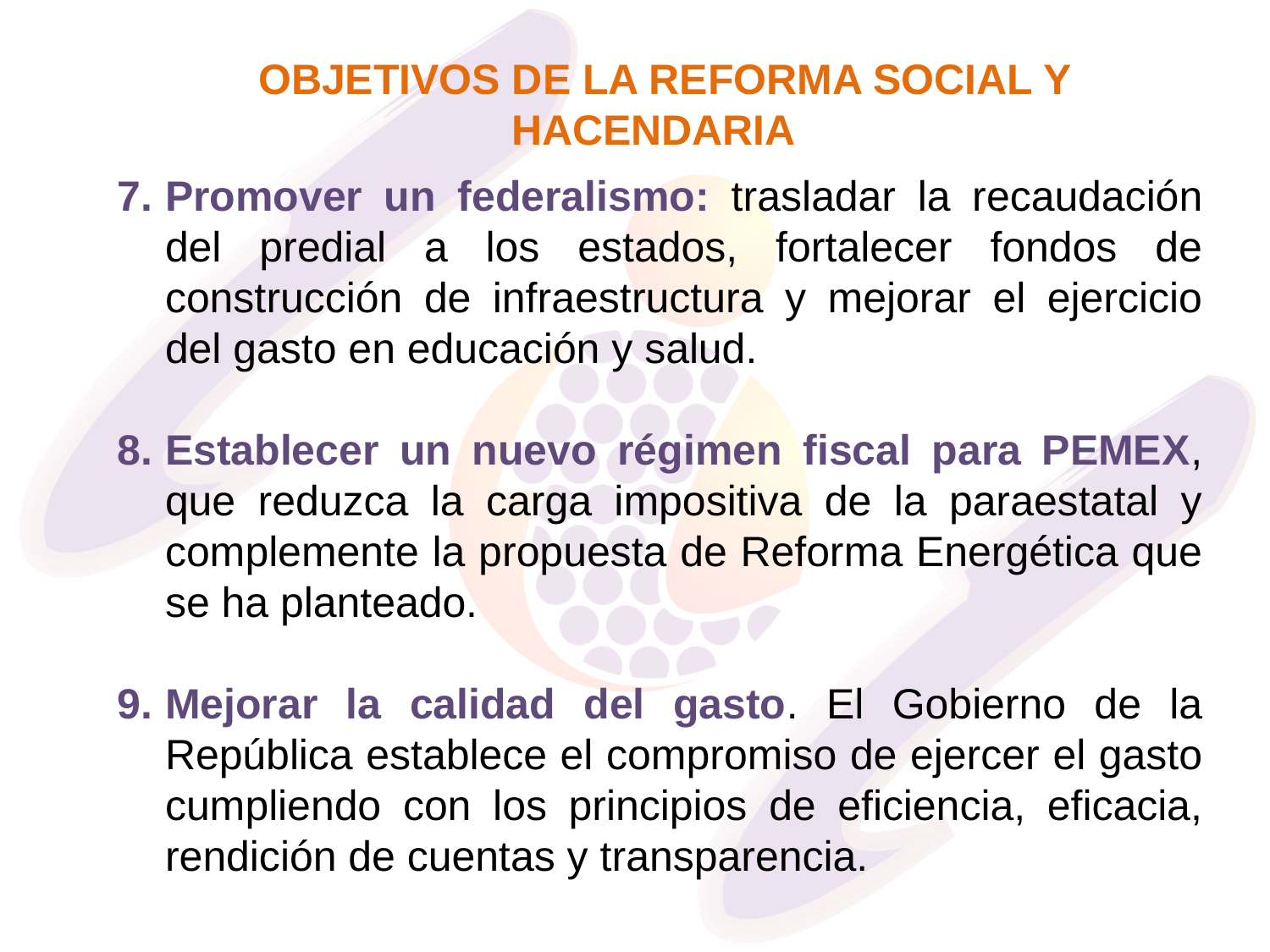

OBJETIVOS DE LA REFORMA SOCIAL Y HACENDARIA
Promover un federalismo: trasladar la recaudación del predial a los estados, fortalecer fondos de construcción de infraestructura y mejorar el ejercicio del gasto en educación y salud.

Establecer un nuevo régimen fiscal para PEMEX, que reduzca la carga impositiva de la paraestatal y complemente la propuesta de Reforma Energética que se ha planteado.

Mejorar la calidad del gasto. El Gobierno de la República establece el compromiso de ejercer el gasto cumpliendo con los principios de eficiencia, eficacia, rendición de cuentas y transparencia.